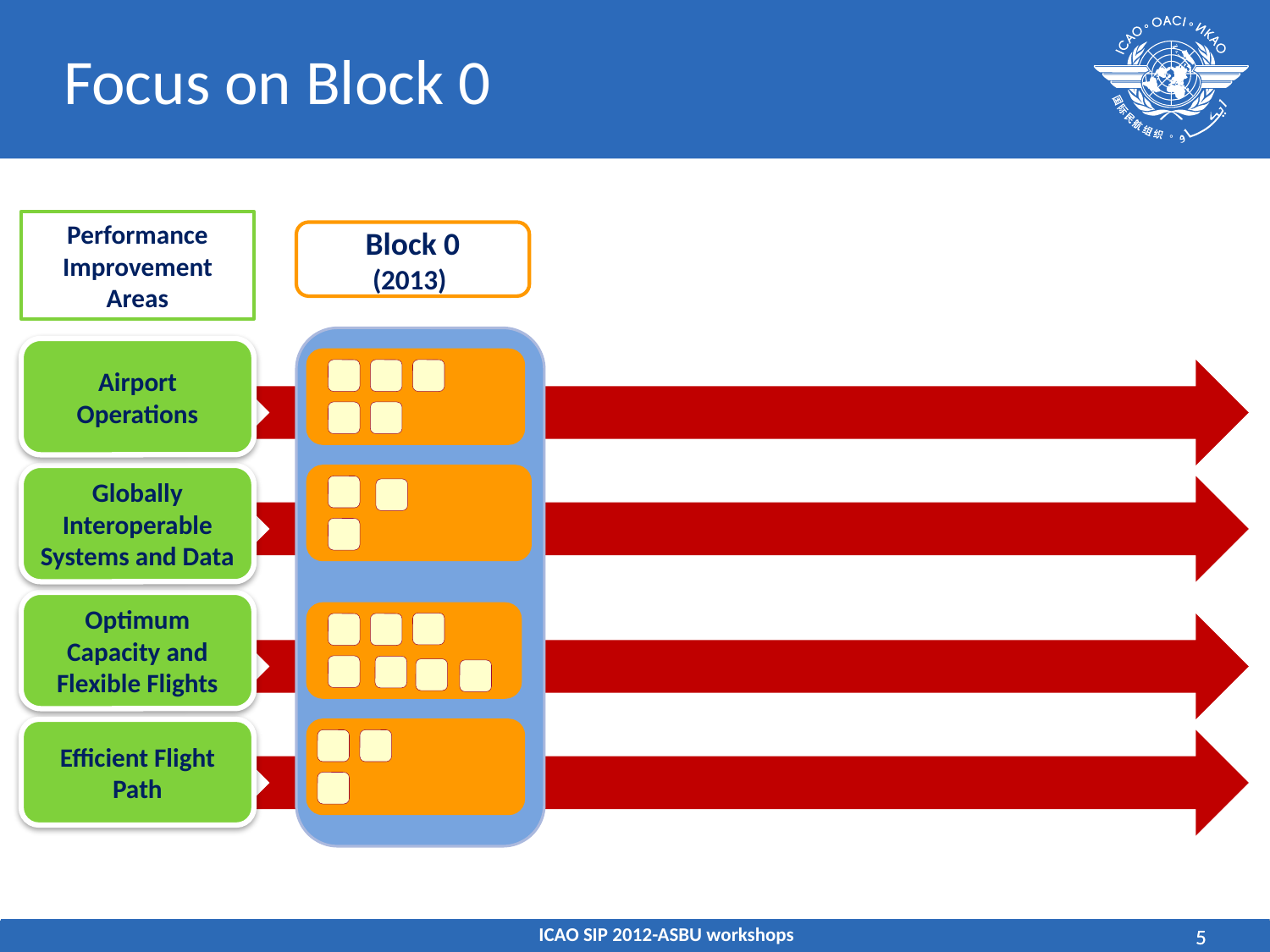

# Focus on Block 0
Performance Improvement Areas
Block 0
(2013)

Airport Operations

Globally Interoperable Systems and Data

Optimum Capacity and Flexible Flights

Efficient Flight Path

ICAO SIP 2012-ASBU workshops

5
5